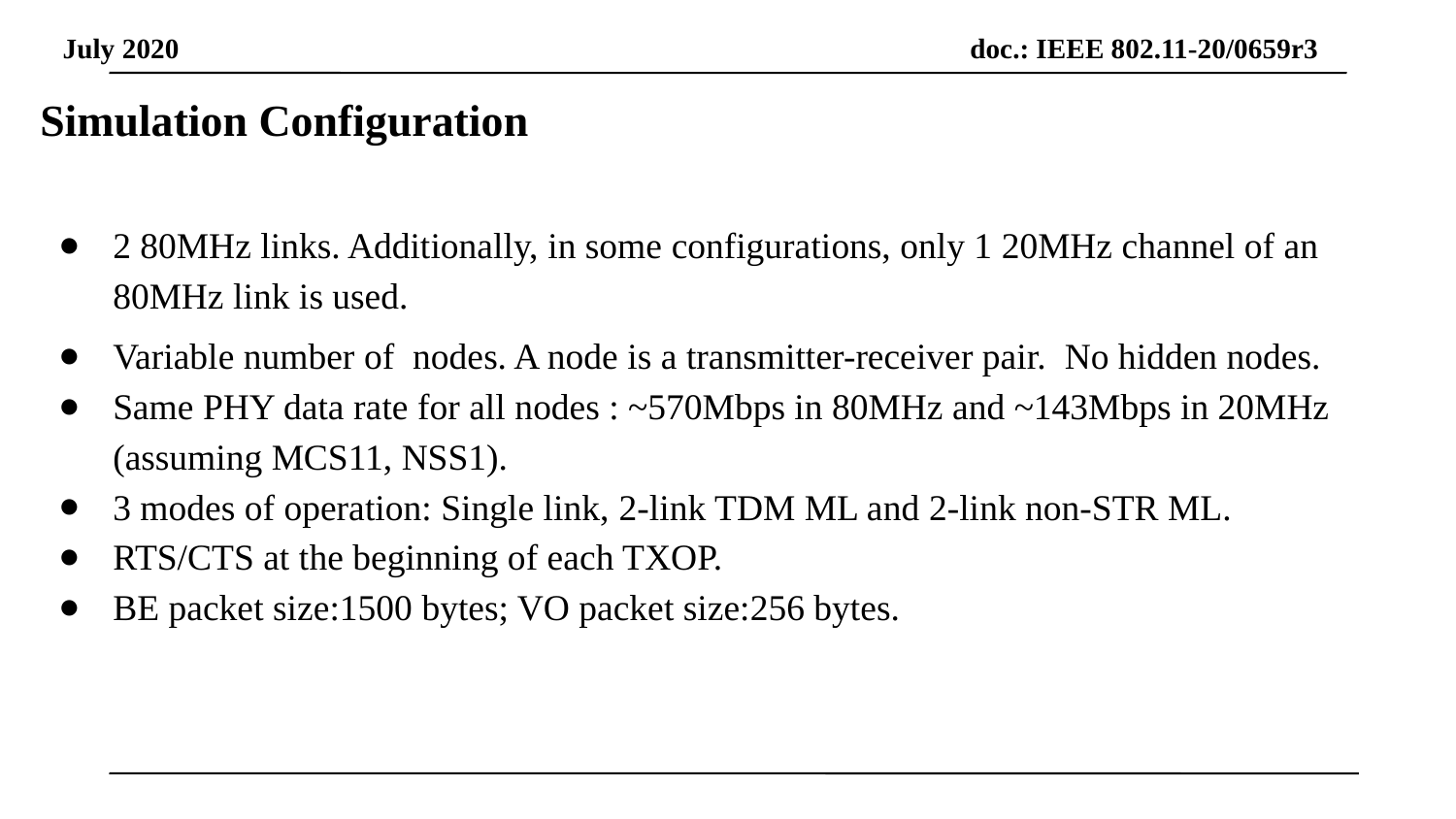

Simulation Configuration

2 80MHz links. Additionally, in some configurations, only 1 20MHz channel of an 80MHz link is used.
Variable number of  nodes. A node is a transmitter-receiver pair.  No hidden nodes.
Same PHY data rate for all nodes : ~570Mbps in 80MHz and ~143Mbps in 20MHz (assuming MCS11, NSS1).
3 modes of operation: Single link, 2-link TDM ML and 2-link non-STR ML.
RTS/CTS at the beginning of each TXOP.
BE packet size:1500 bytes; VO packet size:256 bytes.